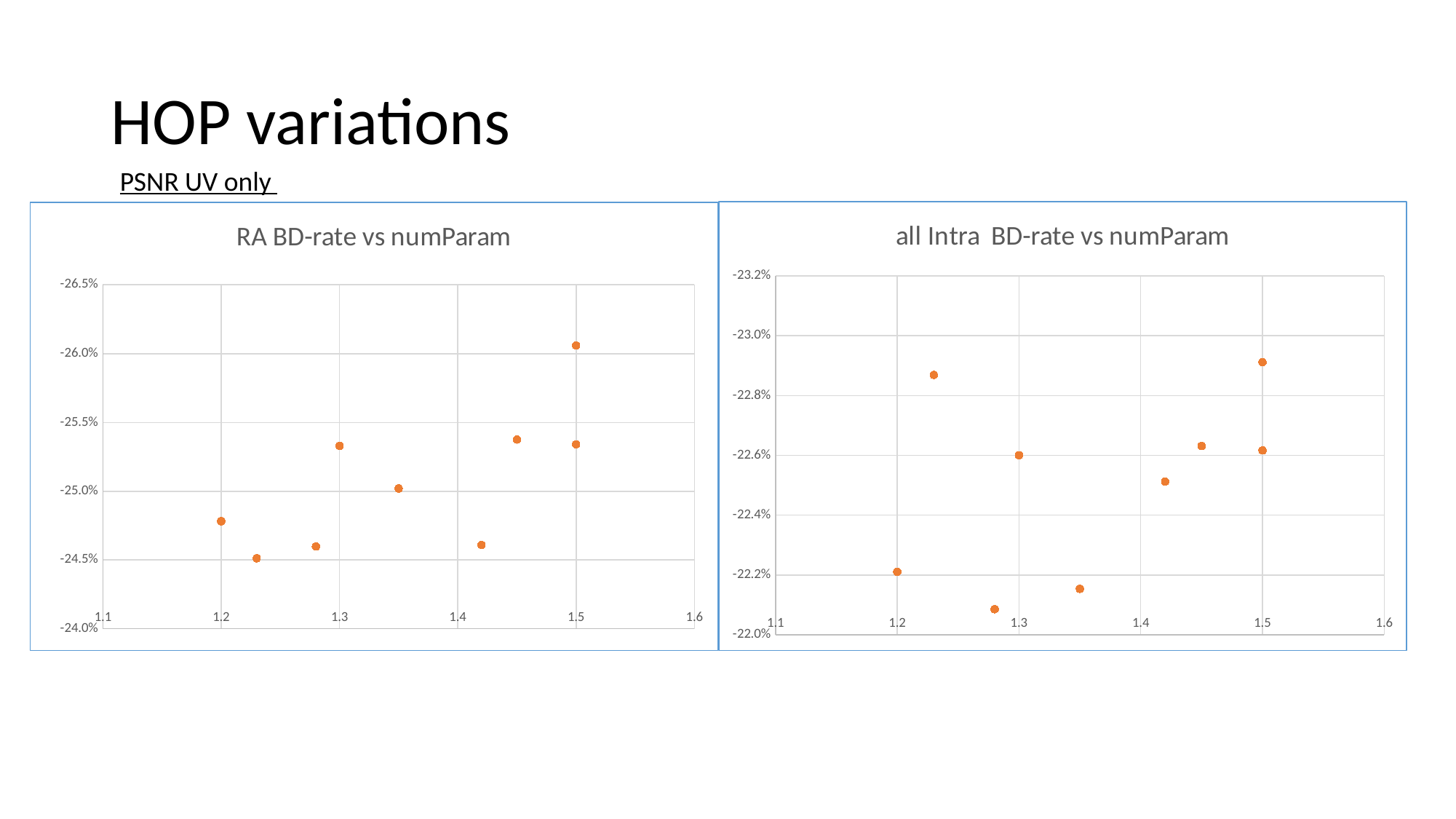

# HOP variations
PSNR UV only

### Chart: all Intra  BD-rate vs numParam

| Category |  |
|---|---|

### Chart: RA BD-rate vs numParam

| Category | NNVC-filter set#1 | NNVC SR |  |
|---|---|---|---|